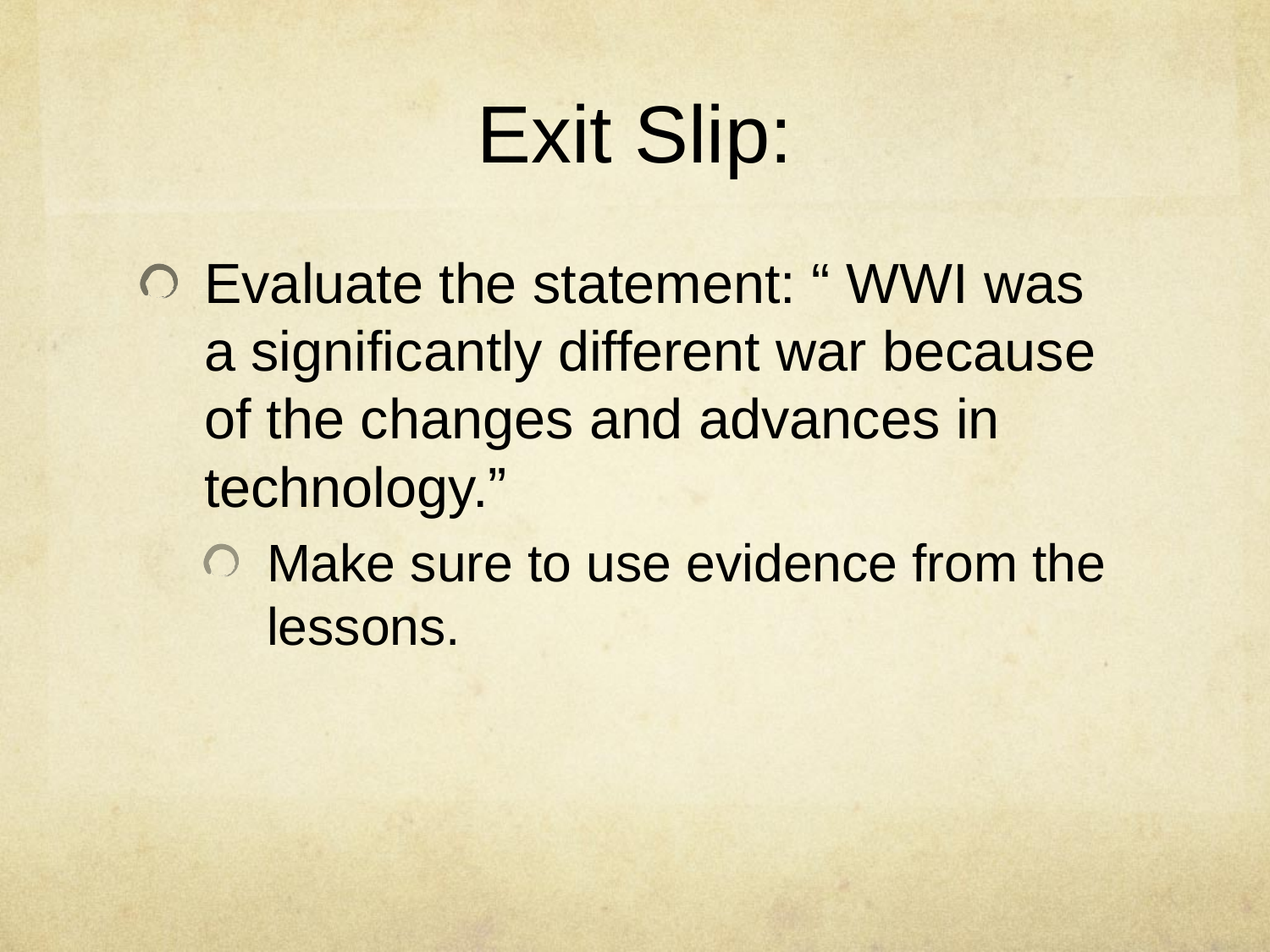

# Exit Slip:
Evaluate the statement: “ WWI was a significantly different war because of the changes and advances in technology.”
Make sure to use evidence from the lessons.